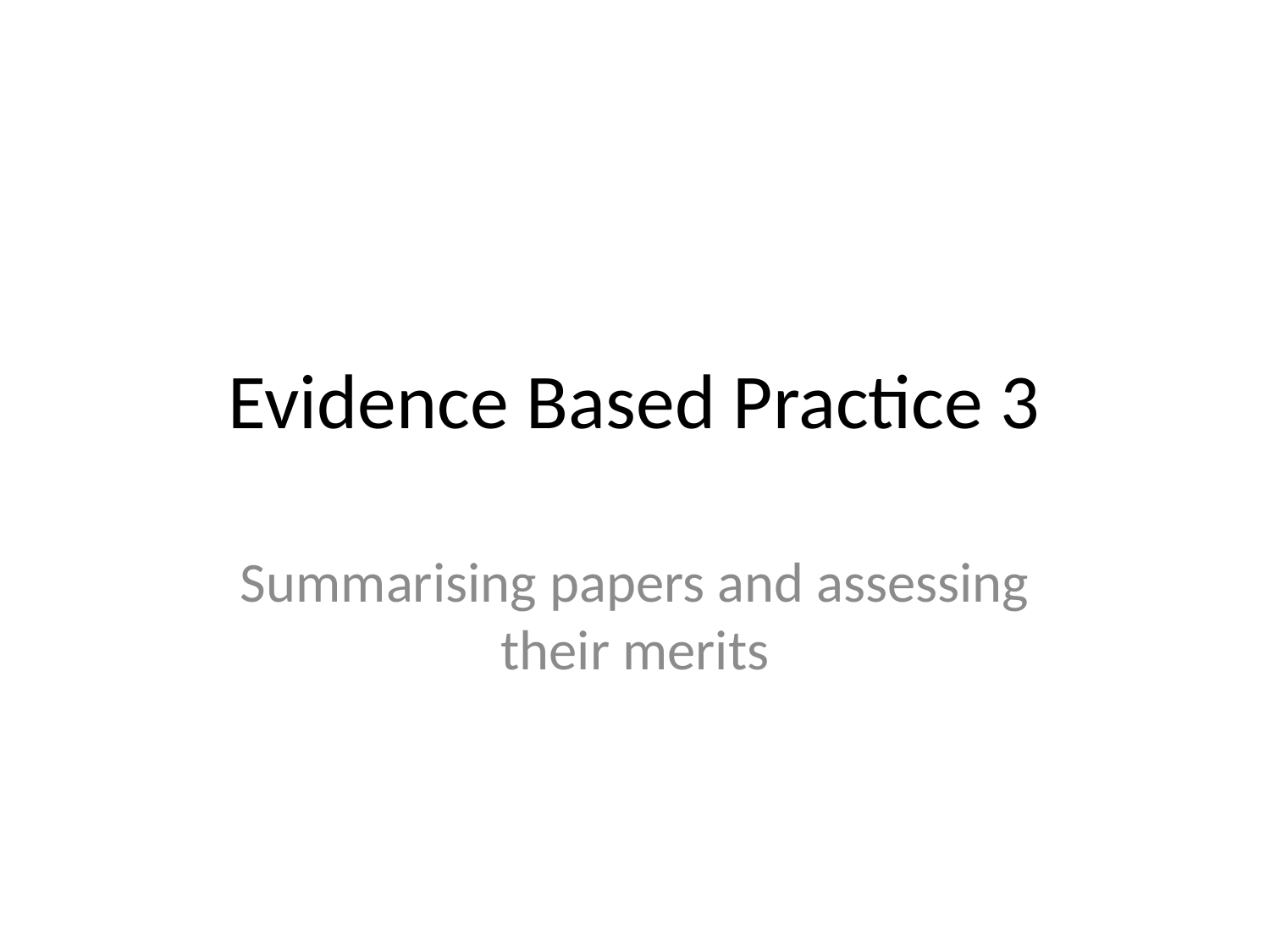

# Evidence Based Practice 3
Summarising papers and assessing their merits